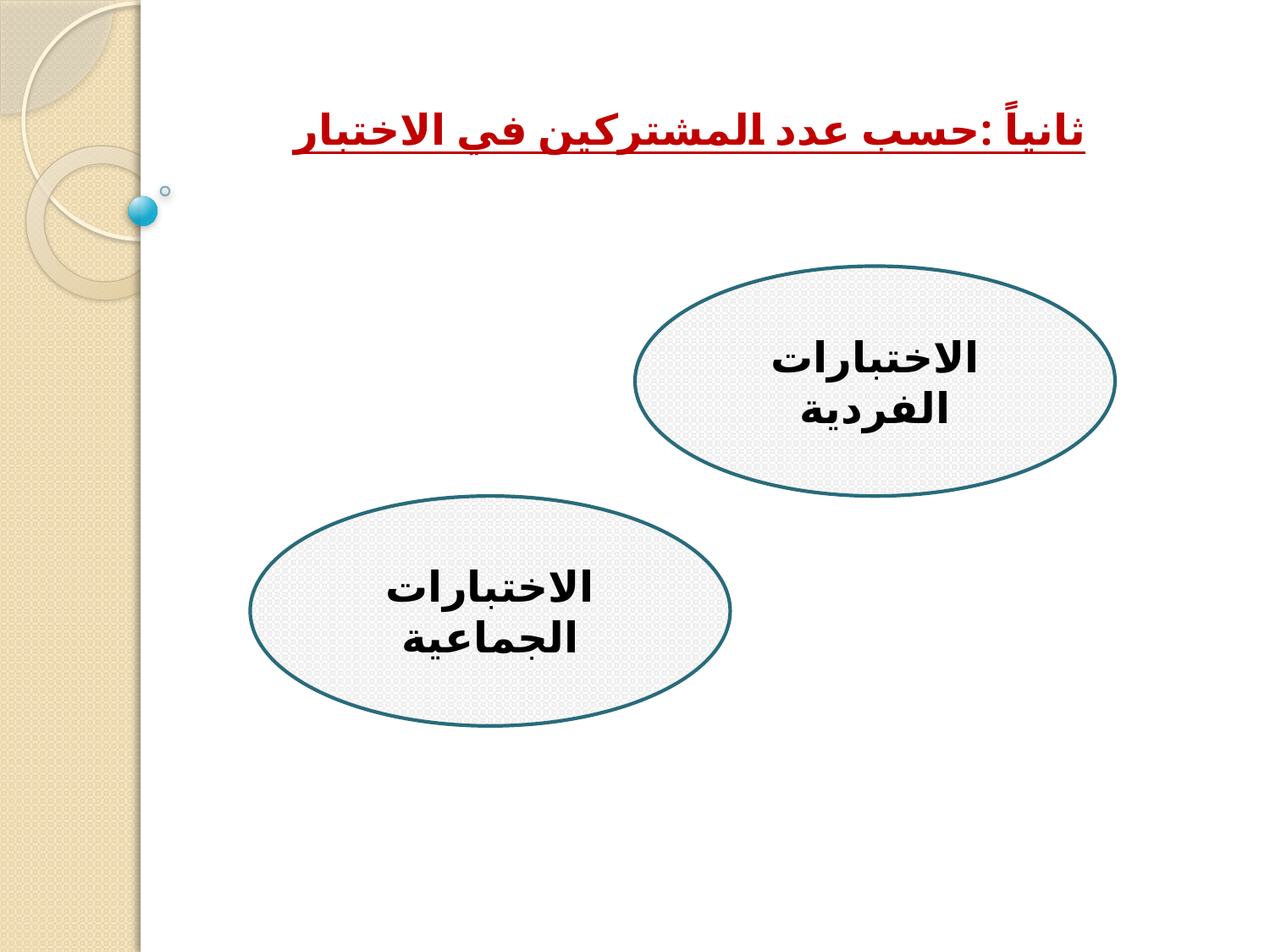

ثانياً :حسب عدد المشتركين في الاختبار
الاختبارات الفردية
الاختبارات الجماعية